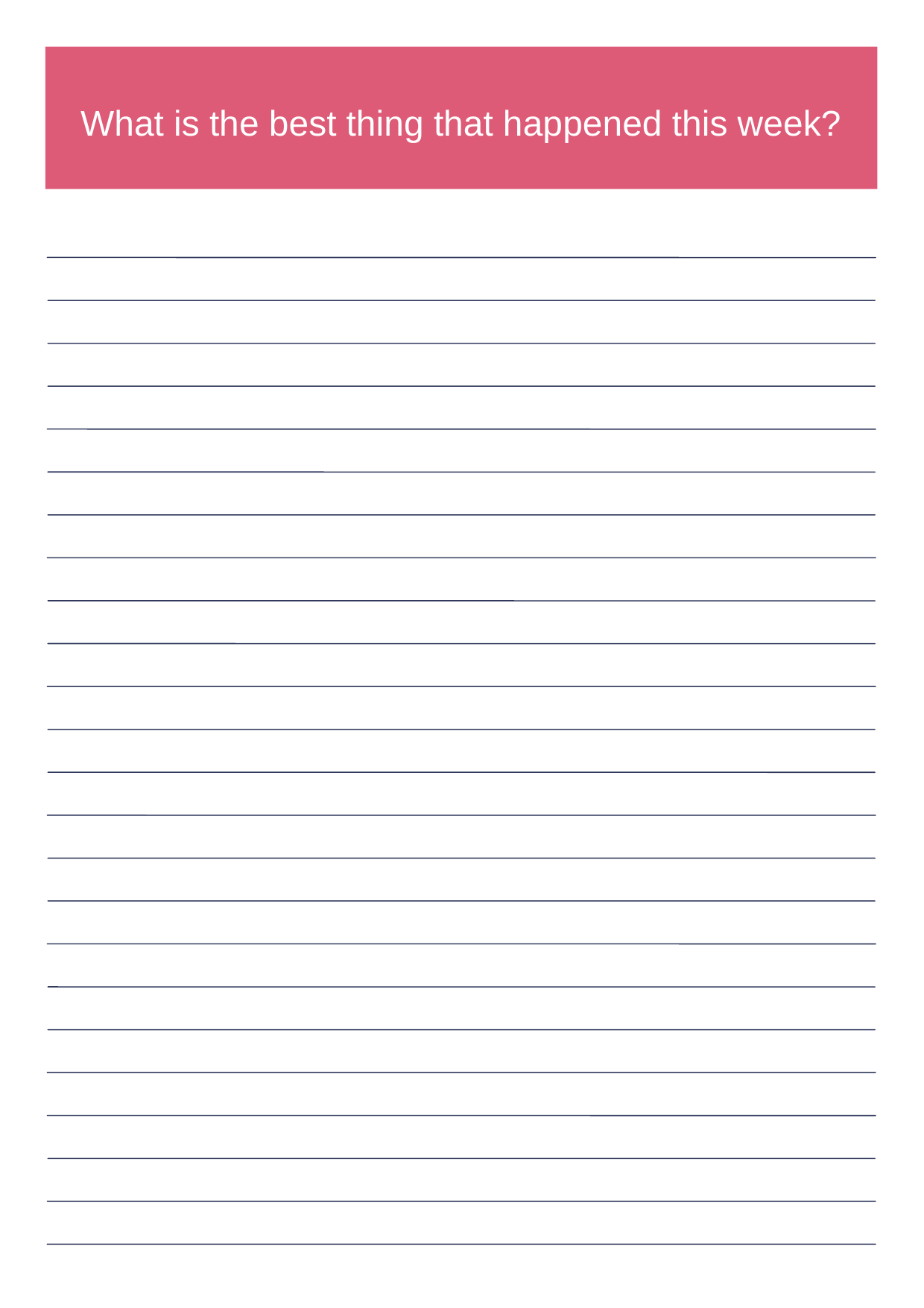

What is the best thing that happened this week?